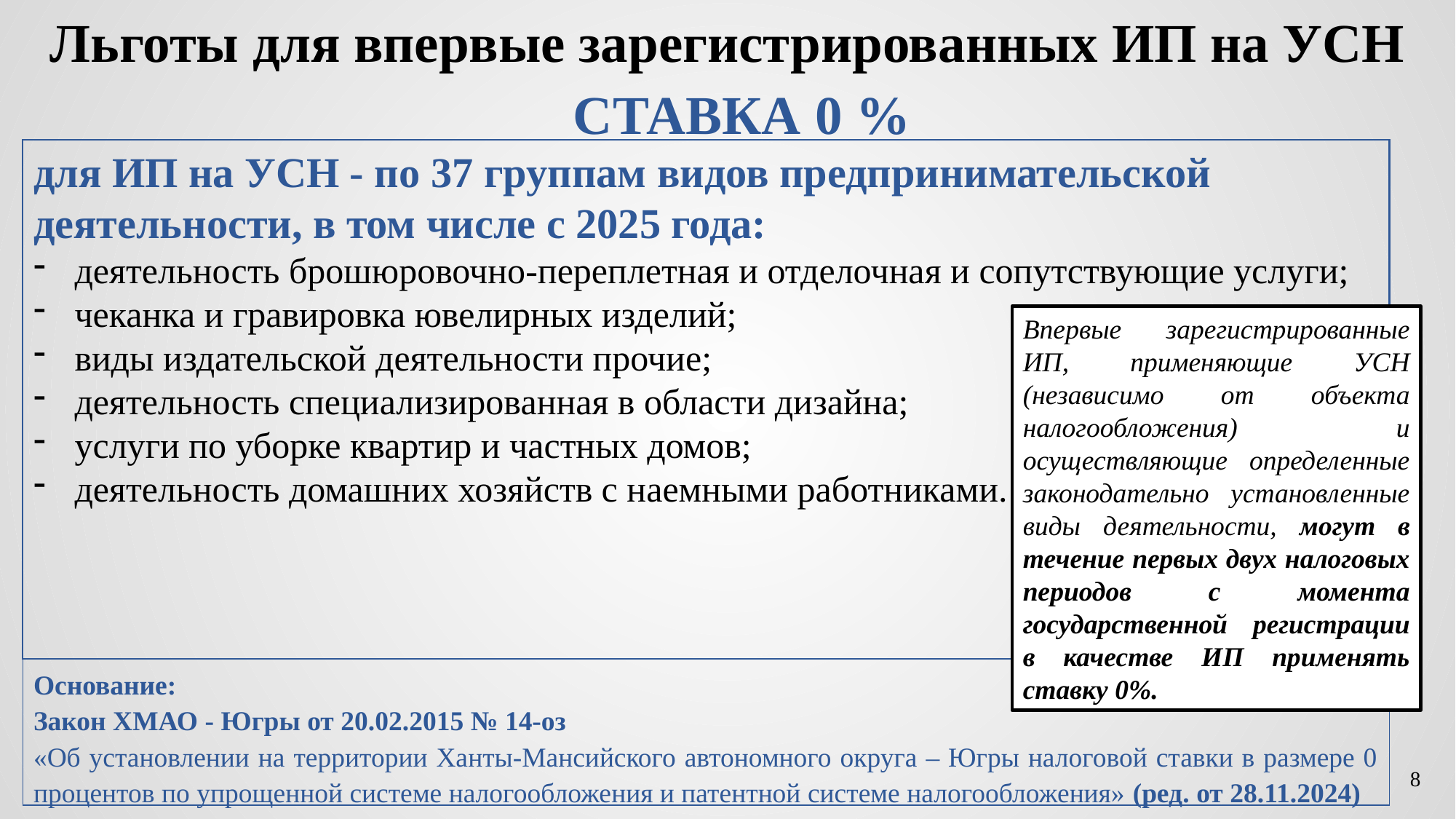

# Льготы для впервые зарегистрированных ИП на УСН
СТАВКА 0 %

для ИП на УСН - по 37 группам видов предпринимательской деятельности, в том числе с 2025 года:
деятельность брошюровочно-переплетная и отделочная и сопутствующие услуги;
чеканка и гравировка ювелирных изделий;
виды издательской деятельности прочие;
деятельность специализированная в области дизайна;
услуги по уборке квартир и частных домов;
деятельность домашних хозяйств с наемными работниками.
Впервые зарегистрированные ИП, применяющие УСН (независимо от объекта налогообложения) и осуществляющие определенные законодательно установленные виды деятельности, могут в течение первых двух налоговых периодов с момента государственной регистрации в качестве ИП применять ставку 0%.
Основание:
Закон ХМАО - Югры от 20.02.2015 № 14-оз
«Об установлении на территории Ханты-Мансийского автономного округа – Югры налоговой ставки в размере 0 процентов по упрощенной системе налогообложения и патентной системе налогообложения» (ред. от 28.11.2024)

8